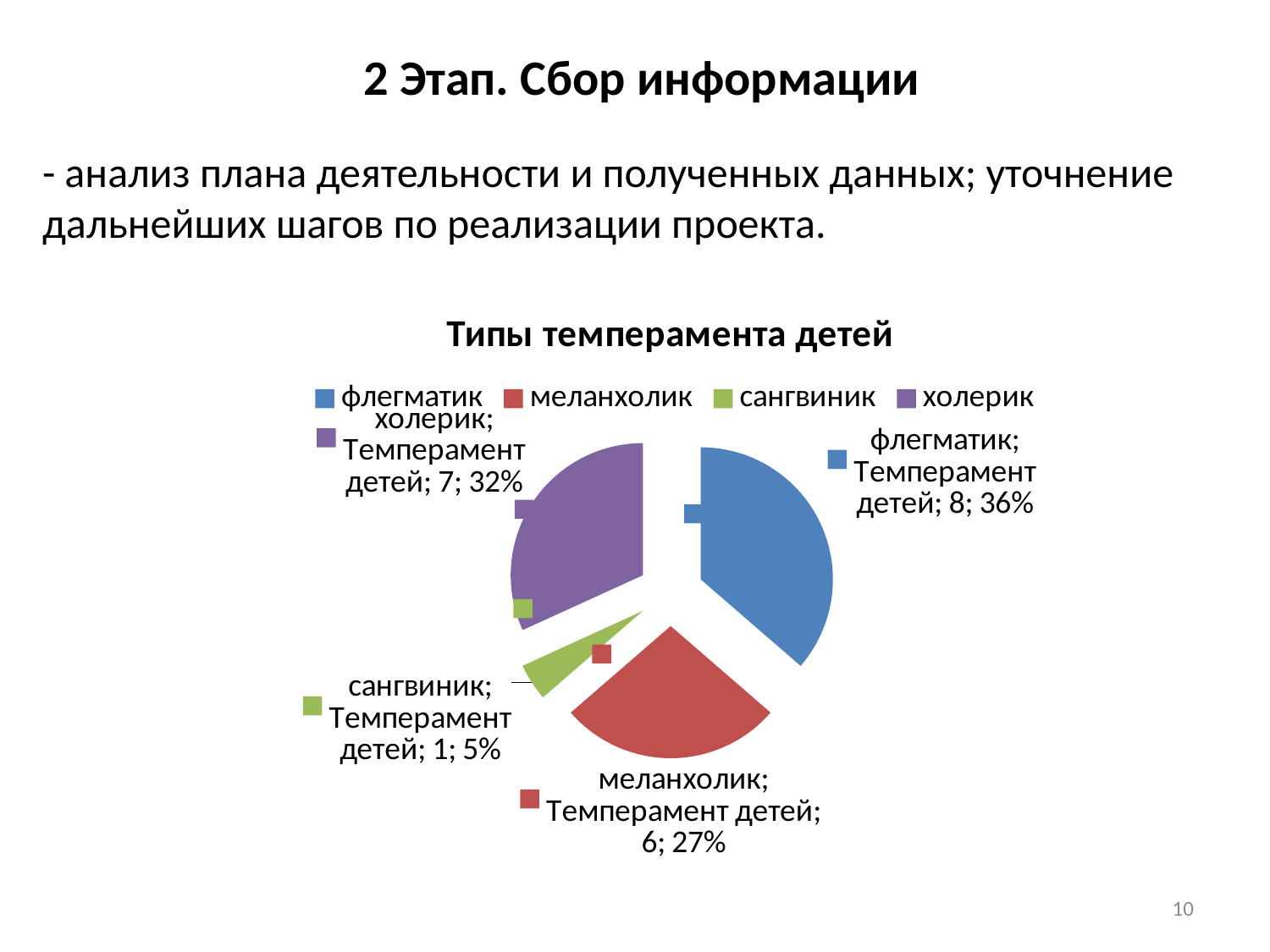

2 Этап. Сбор информации
- анализ плана деятельности и полученных данных; уточнение дальнейших шагов по реализации проекта.

### Chart: Типы темперамента детей

| Category | Темперамент детей |
|---|---|
| флегматик | 8.0 |
| меланхолик | 6.0 |
| сангвиник | 1.0 |
| холерик | 7.0 |
10